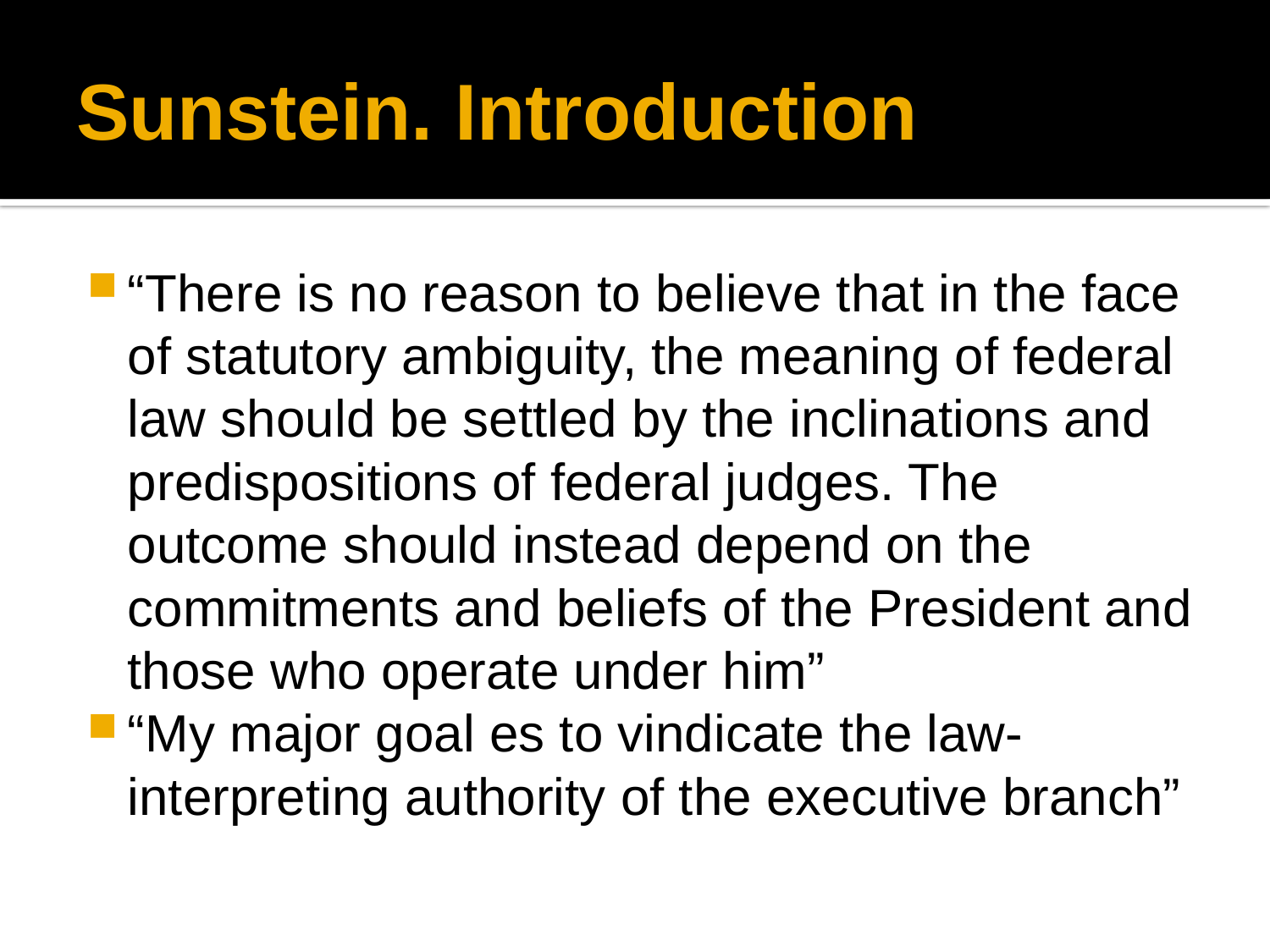

# Sunstein. Introduction
“There is no reason to believe that in the face of statutory ambiguity, the meaning of federal law should be settled by the inclinations and predispositions of federal judges. The outcome should instead depend on the commitments and beliefs of the President and those who operate under him”
“My major goal es to vindicate the law-interpreting authority of the executive branch”